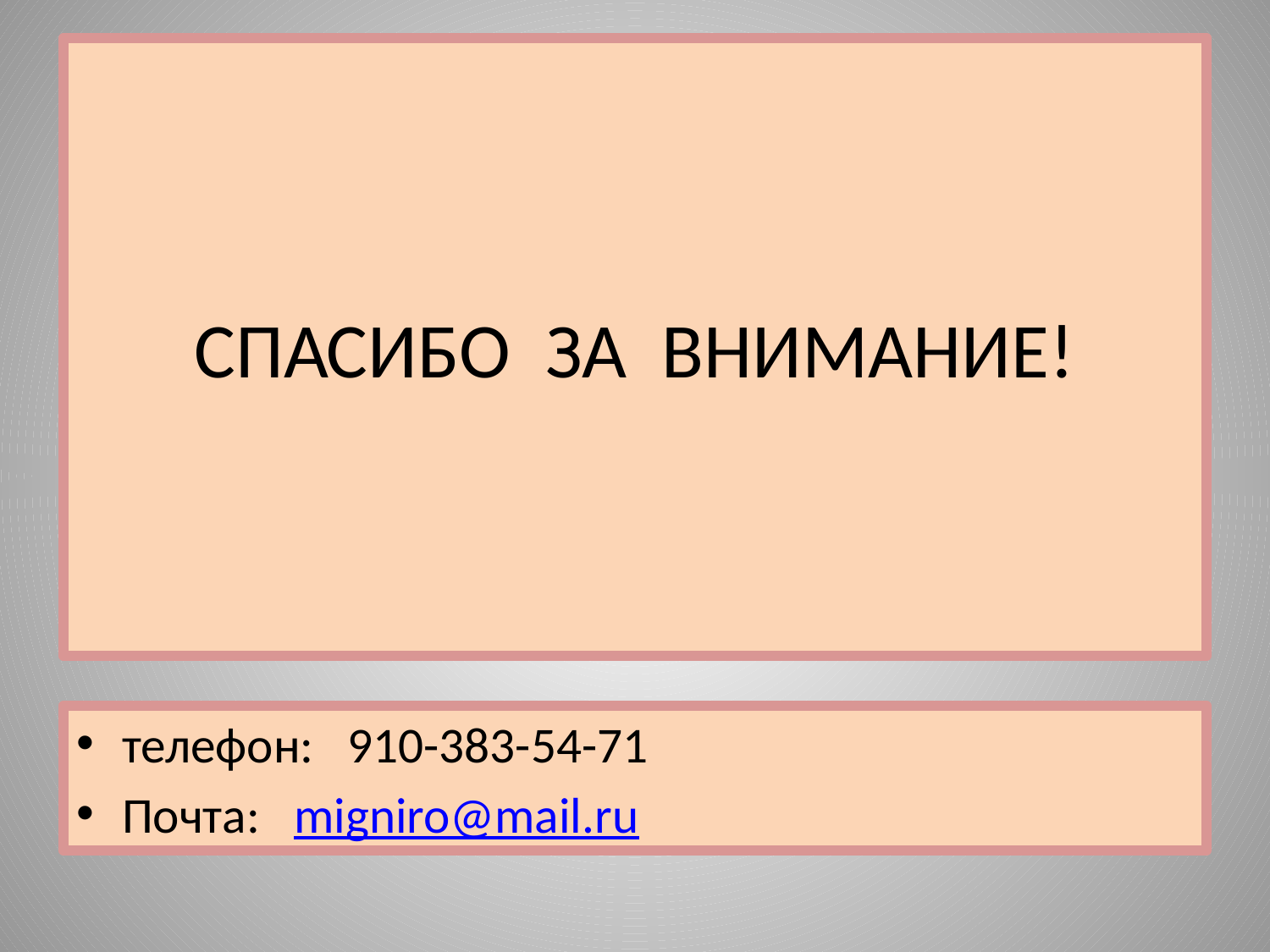

# СПАСИБО  ЗА  ВНИМАНИЕ!
телефон:   910-383-54-71
Почта:   migniro@mail.ru